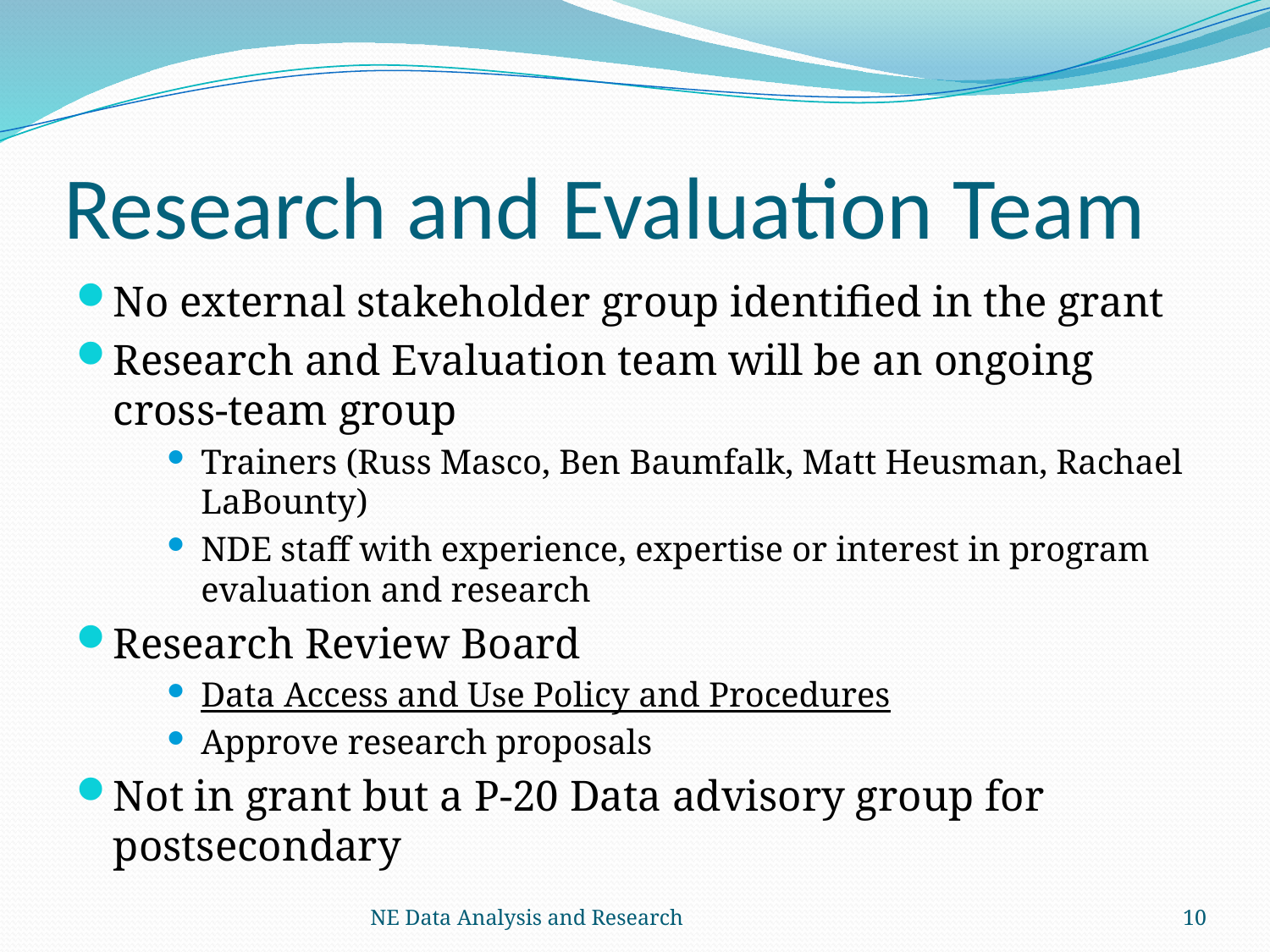

# Research and Evaluation Team
No external stakeholder group identified in the grant
Research and Evaluation team will be an ongoing cross-team group
Trainers (Russ Masco, Ben Baumfalk, Matt Heusman, Rachael LaBounty)
NDE staff with experience, expertise or interest in program evaluation and research
Research Review Board
Data Access and Use Policy and Procedures
Approve research proposals
Not in grant but a P-20 Data advisory group for postsecondary
NE Data Analysis and Research
10